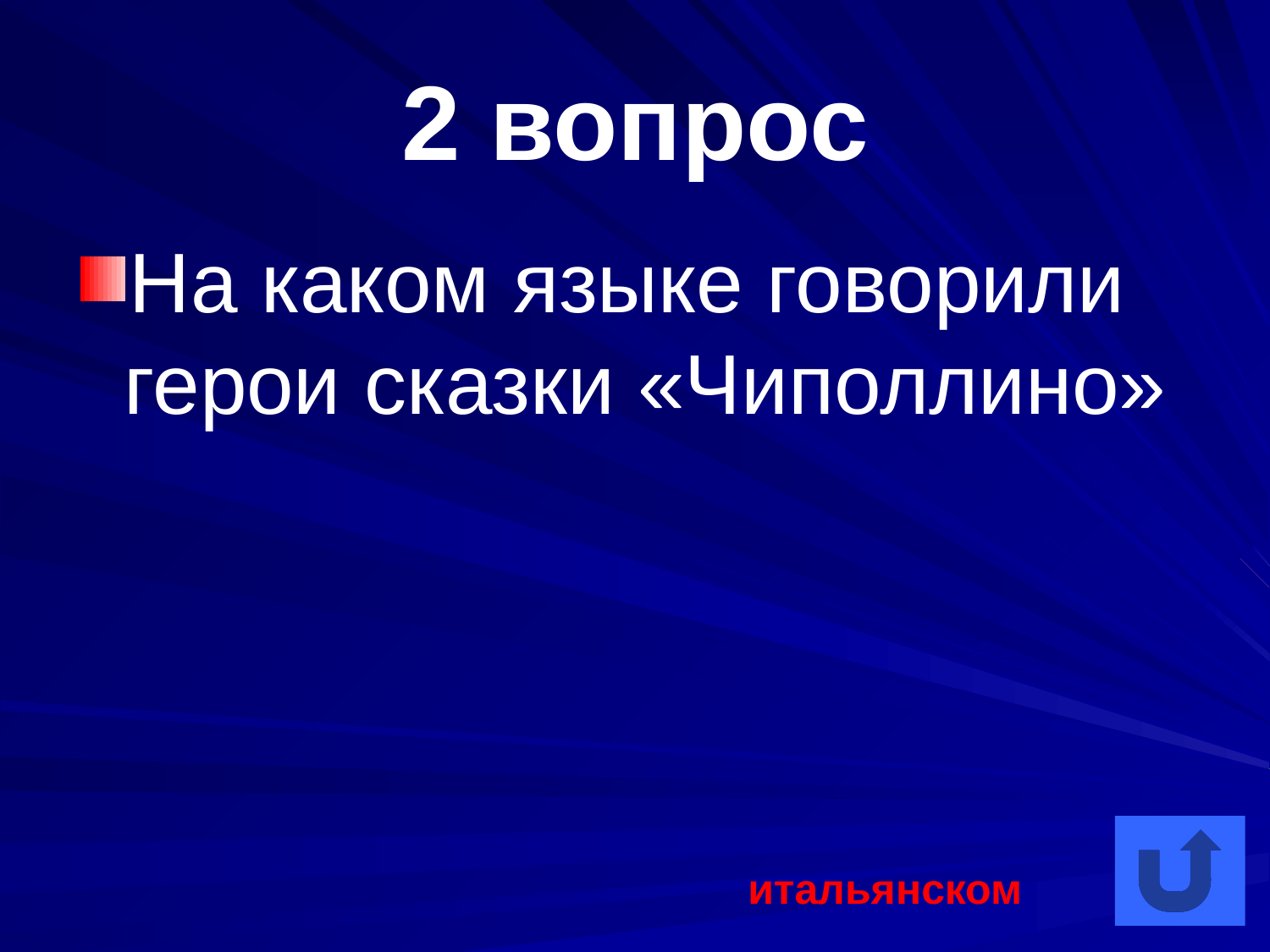

# 2 вопрос
На каком языке говорили герои сказки «Чиполлино»

итальянском